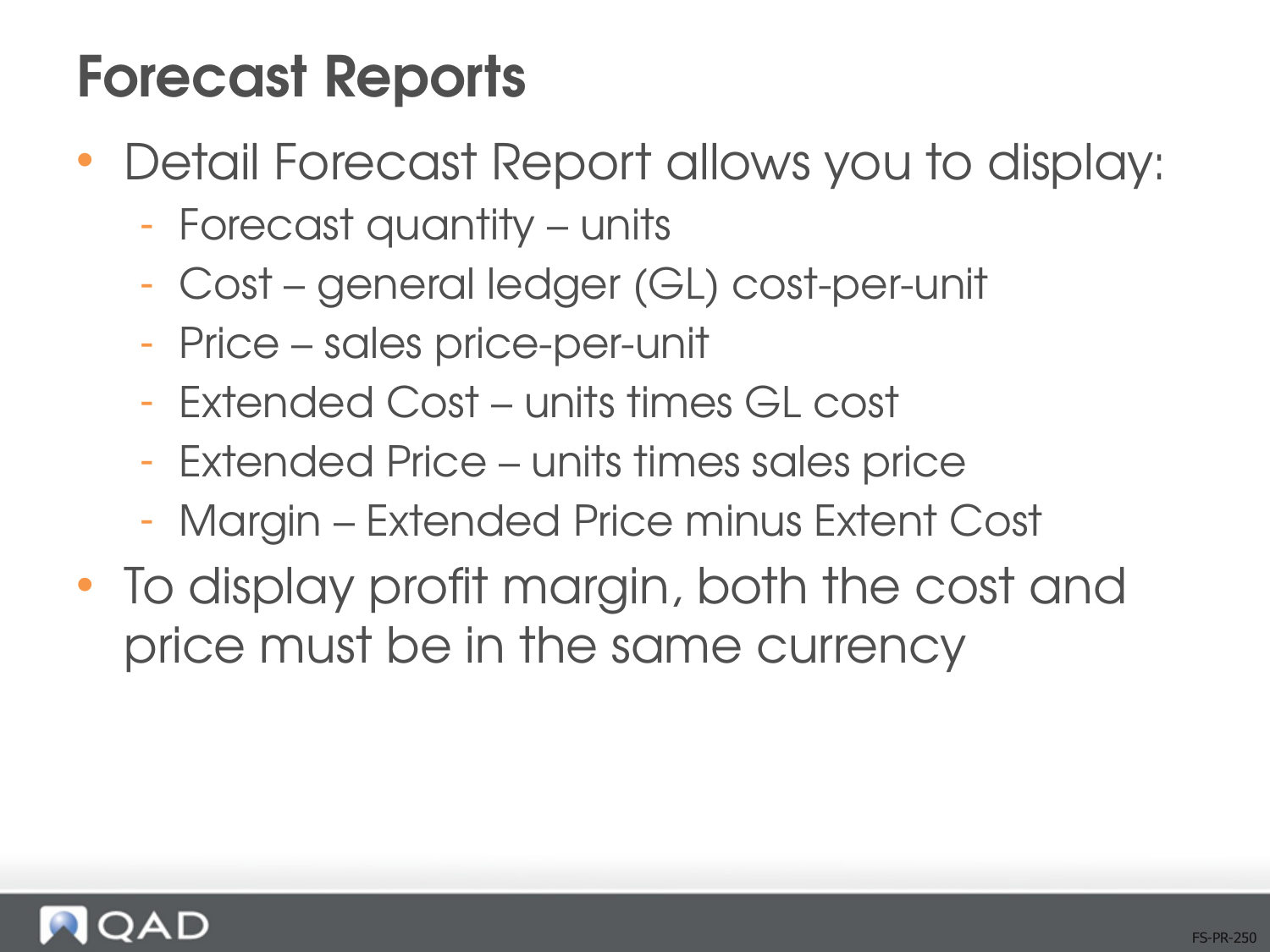

# Forecast Reports
Detail Forecast Report allows you to display:
Forecast quantity – units
Cost – general ledger (GL) cost-per-unit
Price – sales price-per-unit
Extended Cost – units times GL cost
Extended Price – units times sales price
Margin – Extended Price minus Extent Cost
To display profit margin, both the cost and price must be in the same currency

FS-PR-250